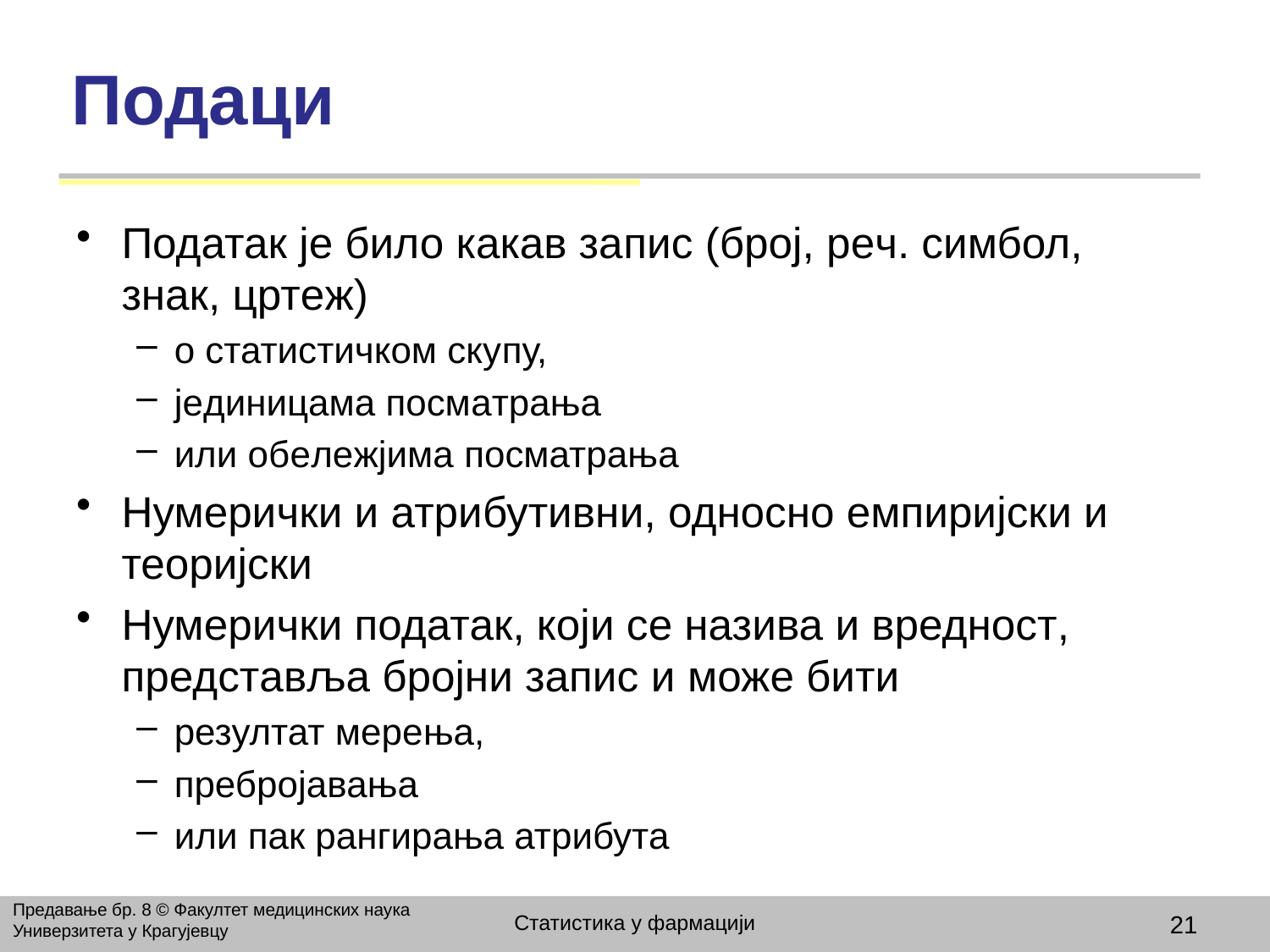

# Подаци
Податак је било какав запис (број, реч. симбол, знак, цртеж)
о статистичком скупу,
јединицама посматрања
или обележјима посматрања
Нумерички и атрибутивни, односно емпиријски и теоријски
Нумерички податак, који се назива и вредност, представља бројни запис и може бити
резултат мерења,
пребројавања
или пак рангирања атрибута

Предавање бр. 8 © Факултет медицинских наука Универзитета у Крагујевцу
Статистика у фармацији
21